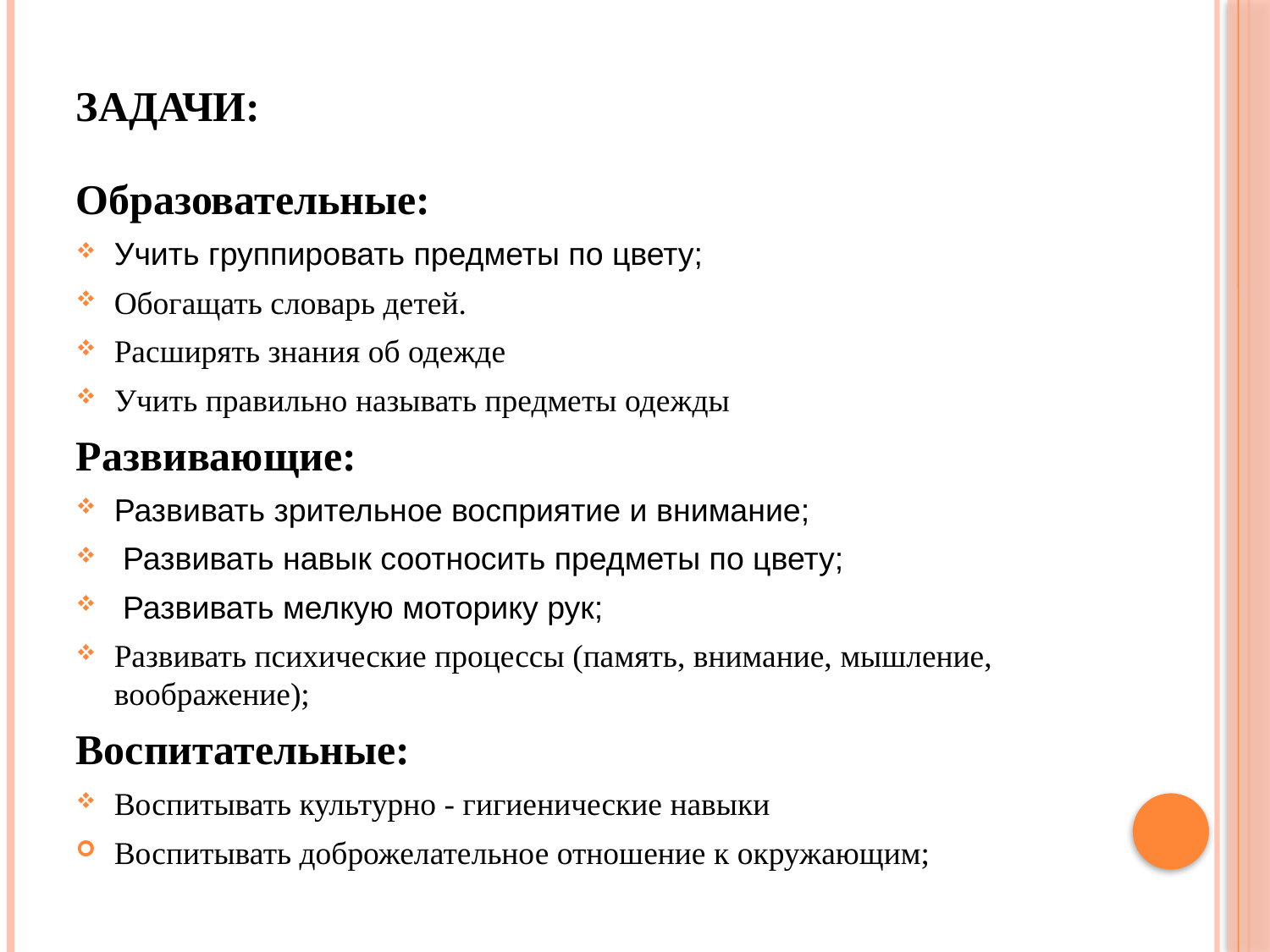

# Задачи:
Образовательные:
Учить группировать предметы по цвету;
Обогащать словарь детей.
Расширять знания об одежде
Учить правильно называть предметы одежды
Развивающие:
Развивать зрительное восприятие и внимание;
 Развивать навык соотносить предметы по цвету;
 Развивать мелкую моторику рук;
Развивать психические процессы (память, внимание, мышление, воображение);
Воспитательные:
Воспитывать культурно - гигиенические навыки
Воспитывать доброжелательное отношение к окружающим;